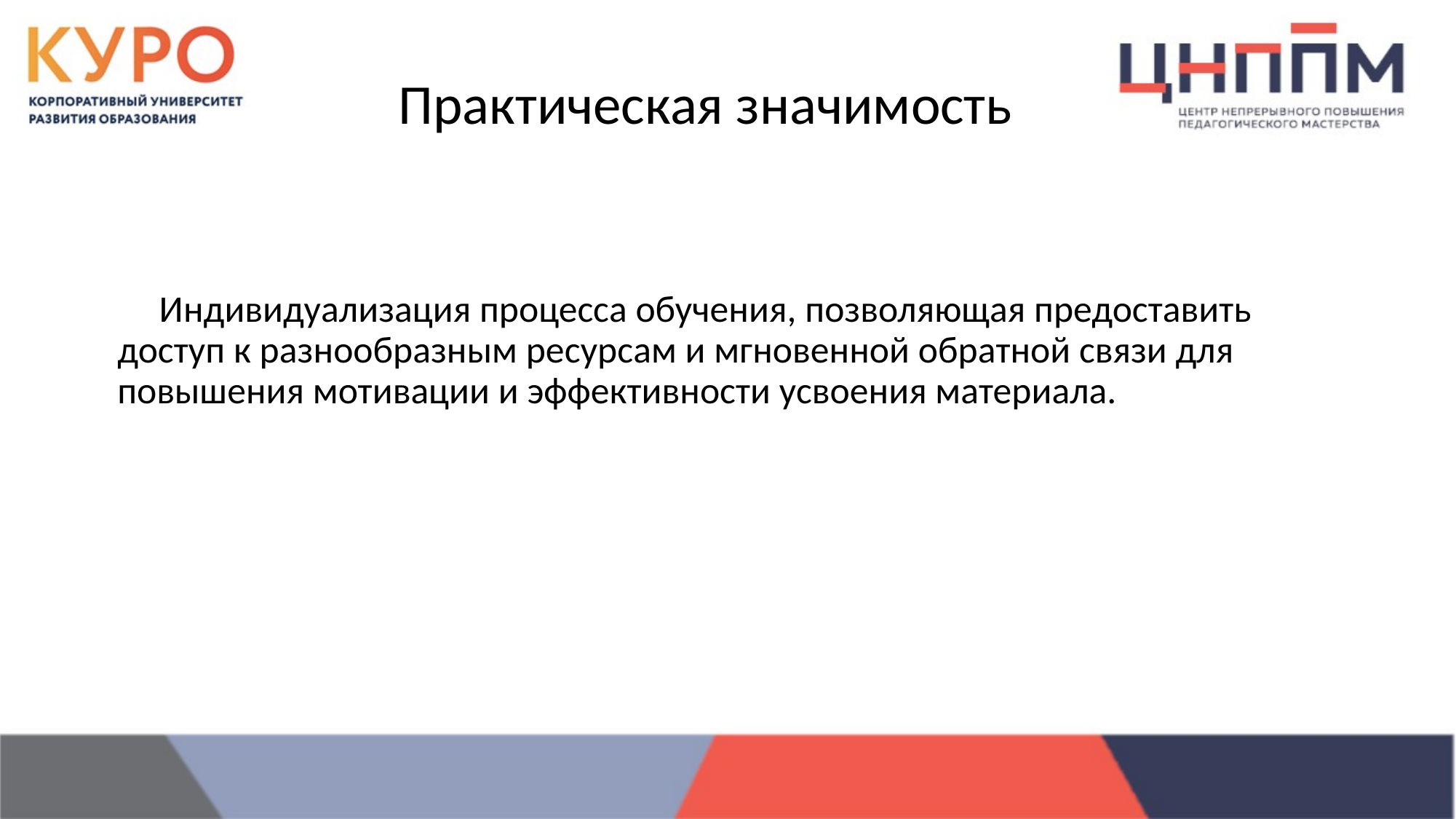

Практическая значимость

Индивидуализация процесса обучения, позволяющая предоставить доступ к разнообразным ресурсам и мгновенной обратной связи для повышения мотивации и эффективности усвоения материала.